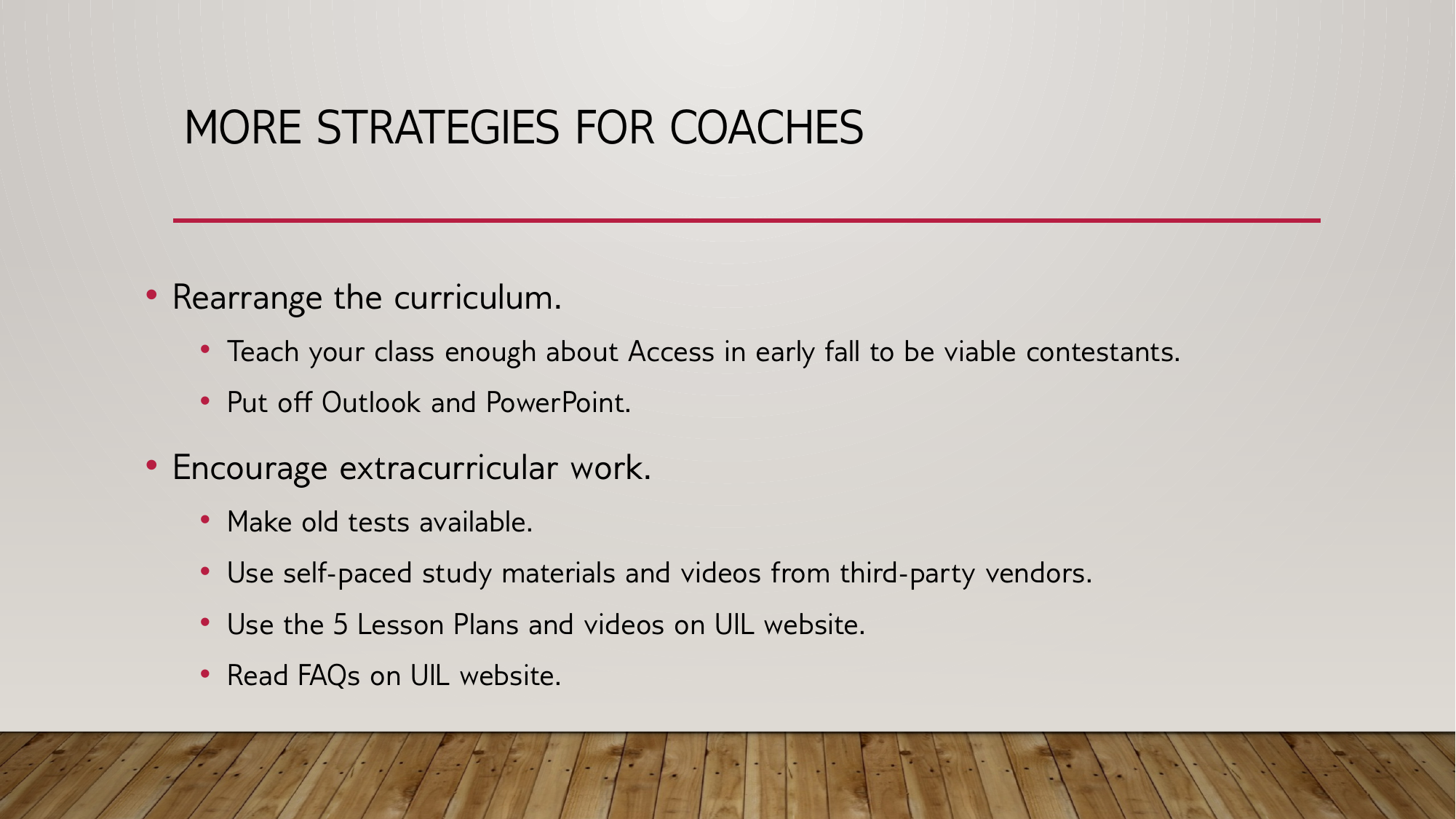

# More Strategies for coaches
Rearrange the curriculum.
Teach your class enough about Access in early fall to be viable contestants.
Put off Outlook and PowerPoint.
Encourage extracurricular work.
Make old tests available.
Use self-paced study materials and videos from third-party vendors.
Use the 5 Lesson Plans and videos on UIL website.
Read FAQs on UIL website.